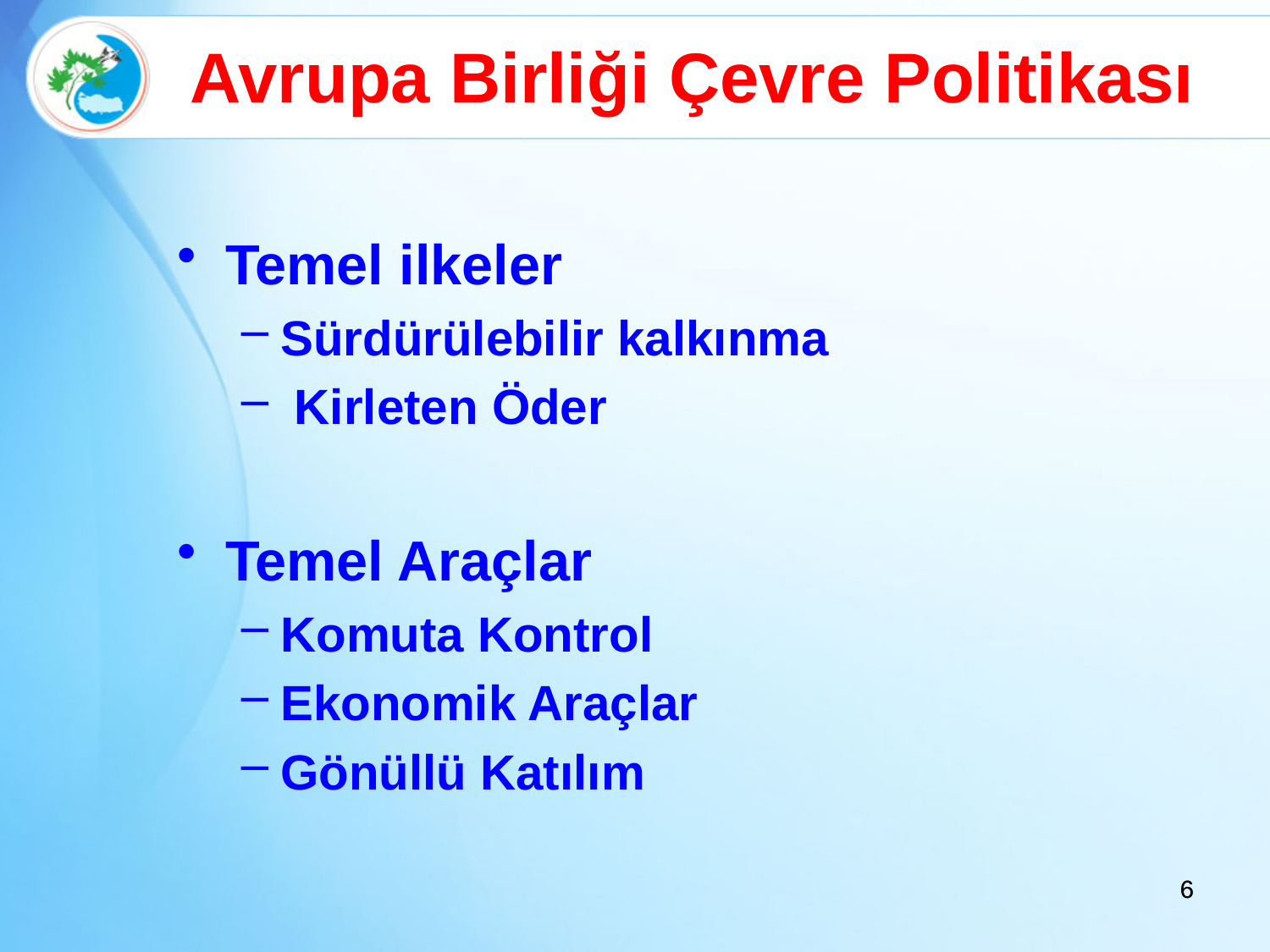

# Avrupa Birliği Çevre Politikası
Temel ilkeler
Sürdürülebilir kalkınma
 Kirleten Öder

Temel Araçlar
Komuta Kontrol
Ekonomik Araçlar
Gönüllü Katılım
6
6